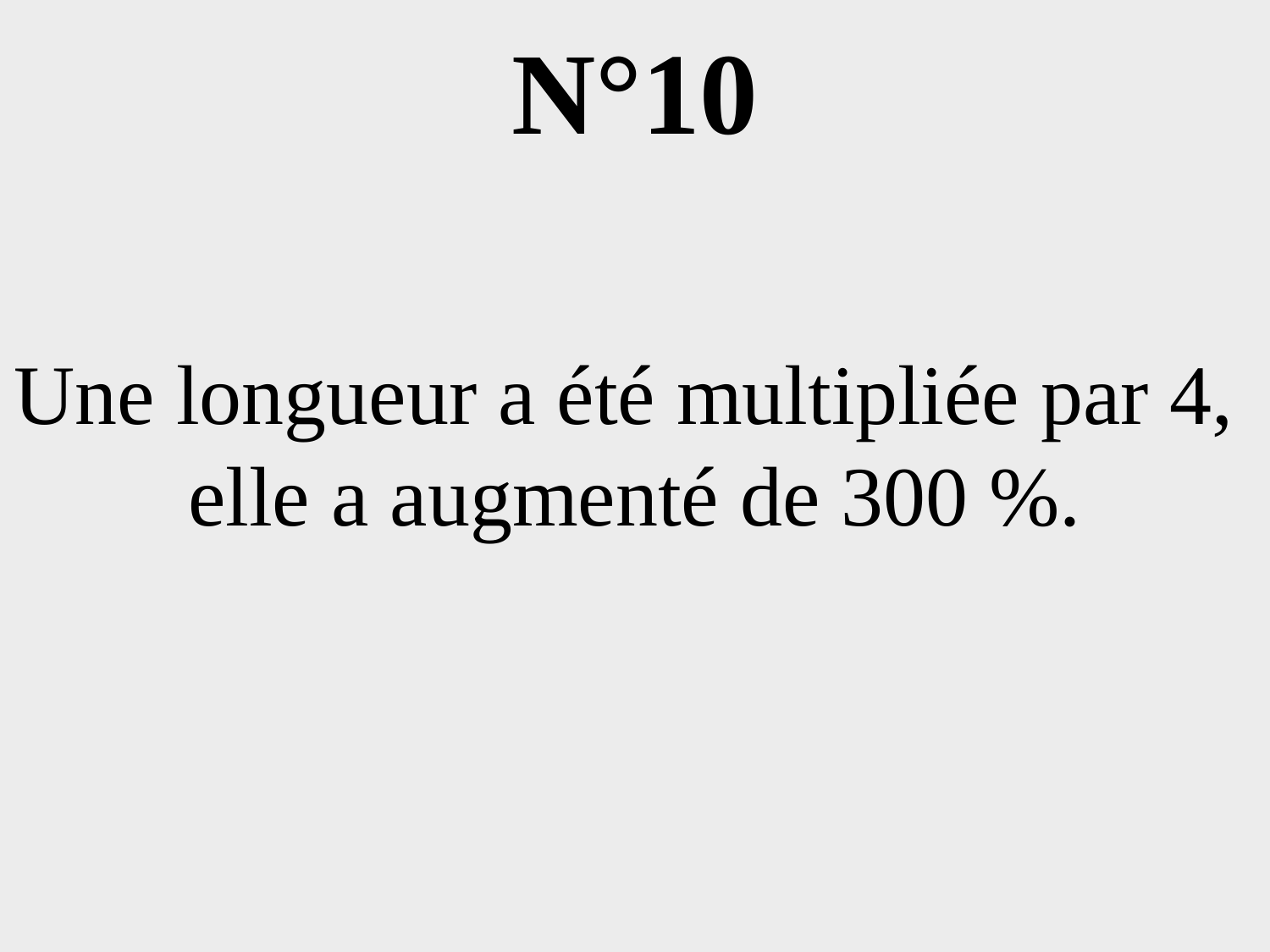

# N°10
Une longueur a été multipliée par 4,
elle a augmenté de 300 %.